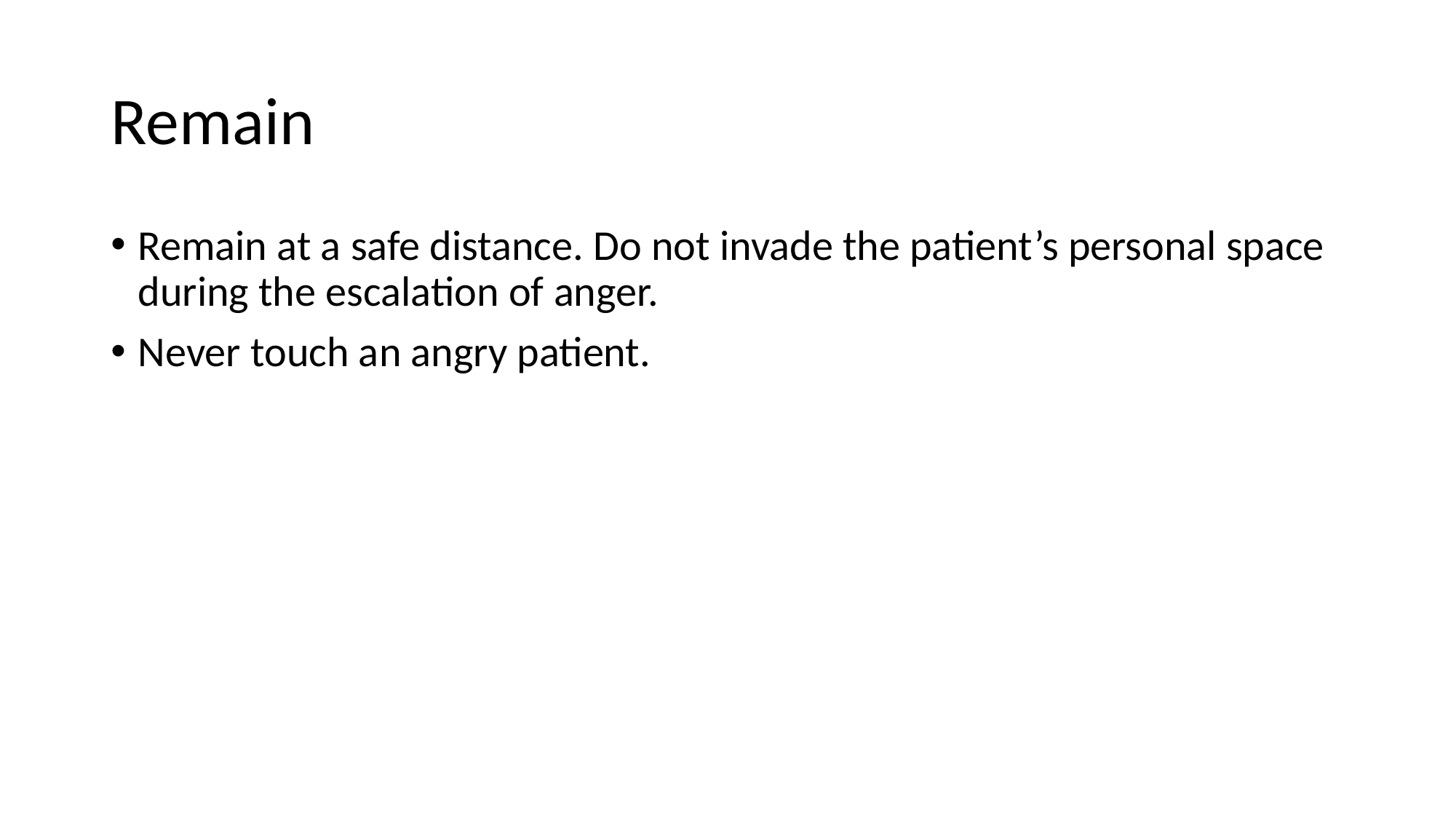

# Remain
Remain at a safe distance. Do not invade the patient’s personal space during the escalation of anger.
Never touch an angry patient.